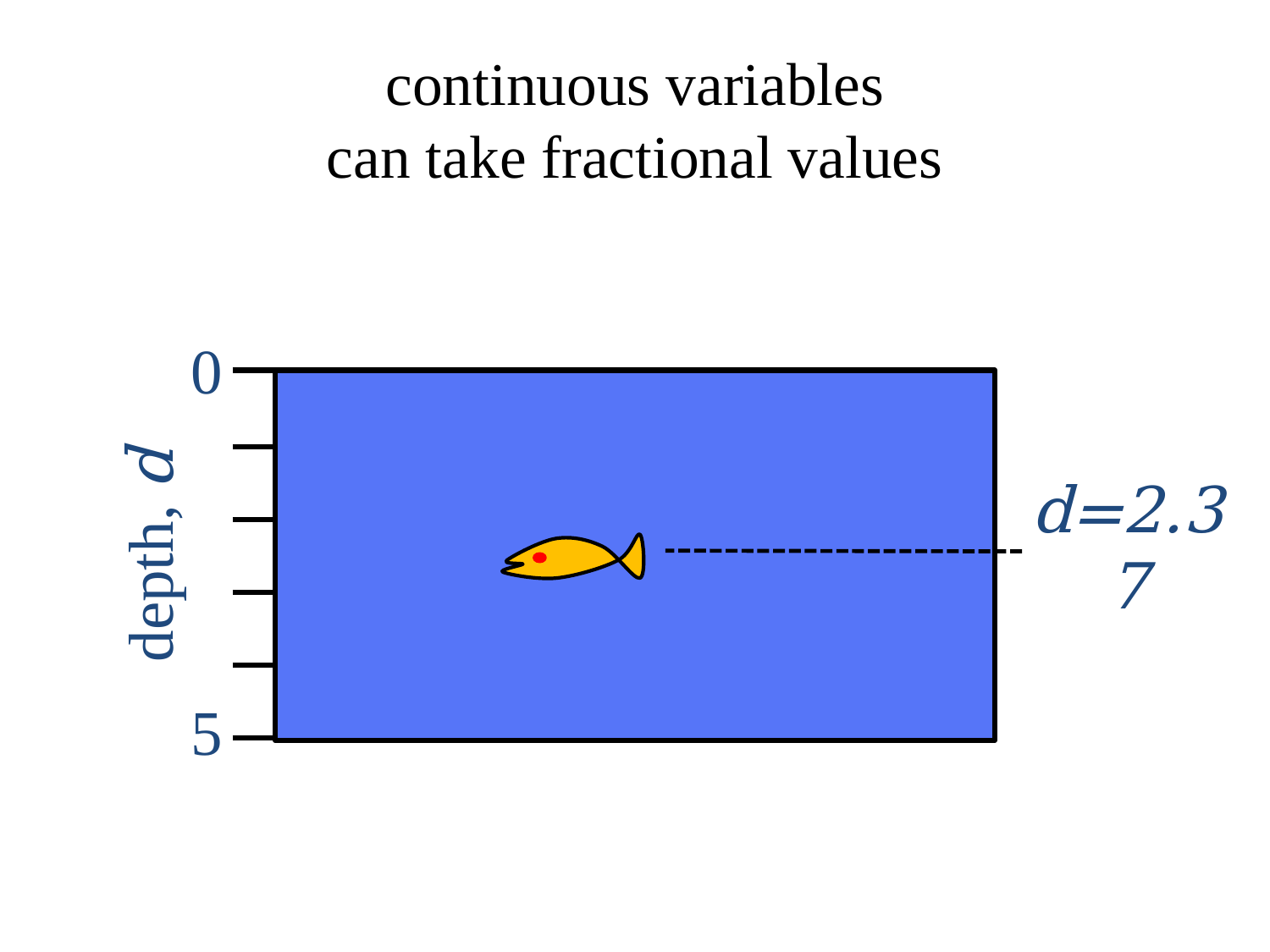

# continuous variables can take fractional values
0

d=2.37
depth, d

5